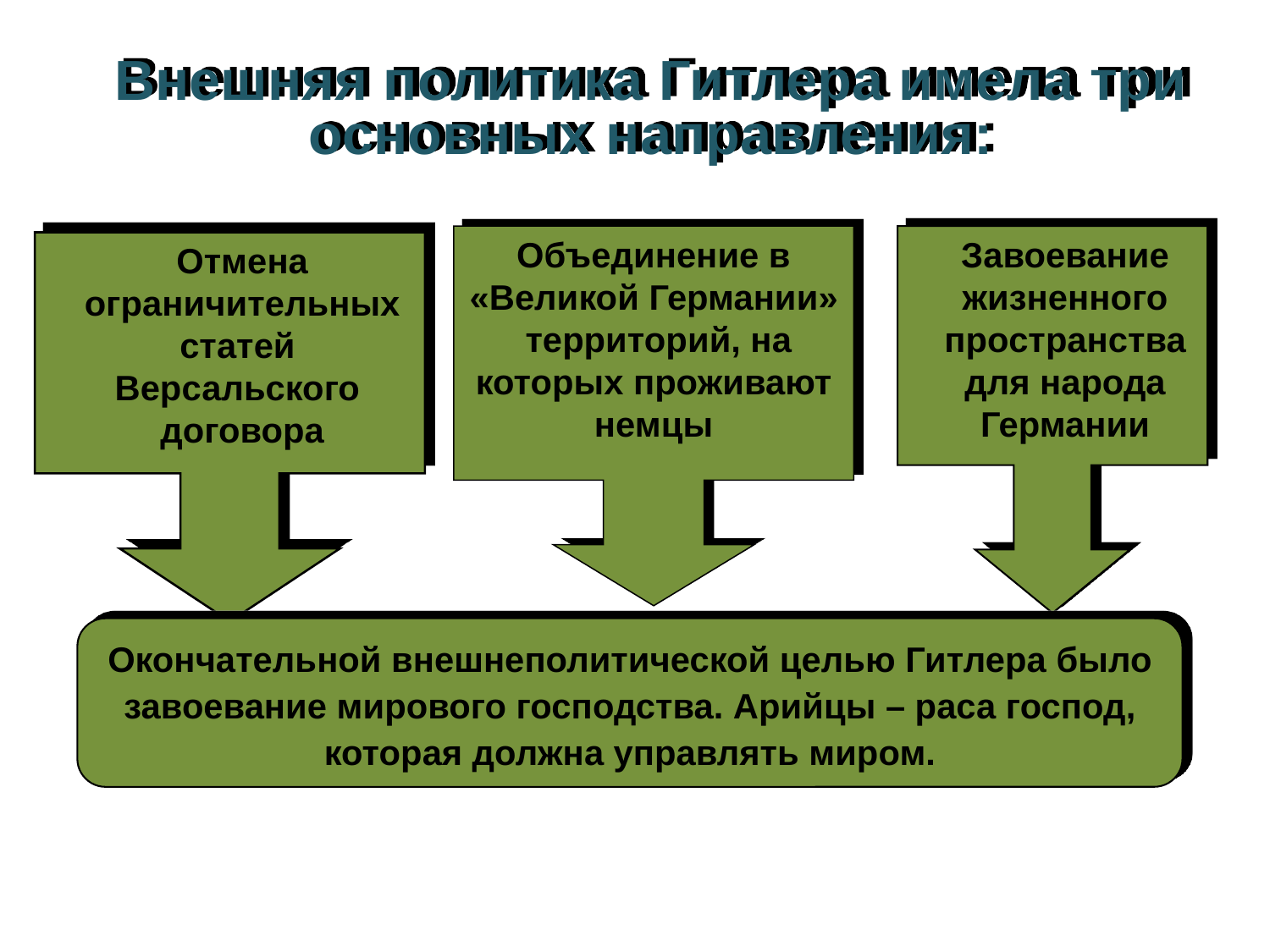

# Внешняя политика Гитлера имела три основных направления:

Объединение в «Великой Германии»  территорий, на которых проживают немцы

Завоевание жизненного пространства для народа Германии

Отмена ограничительных статей  Версальского  договора

Окончательной внешнеполитической целью Гитлера было завоевание мирового господства. Арийцы – раса господ, которая должна управлять миром.